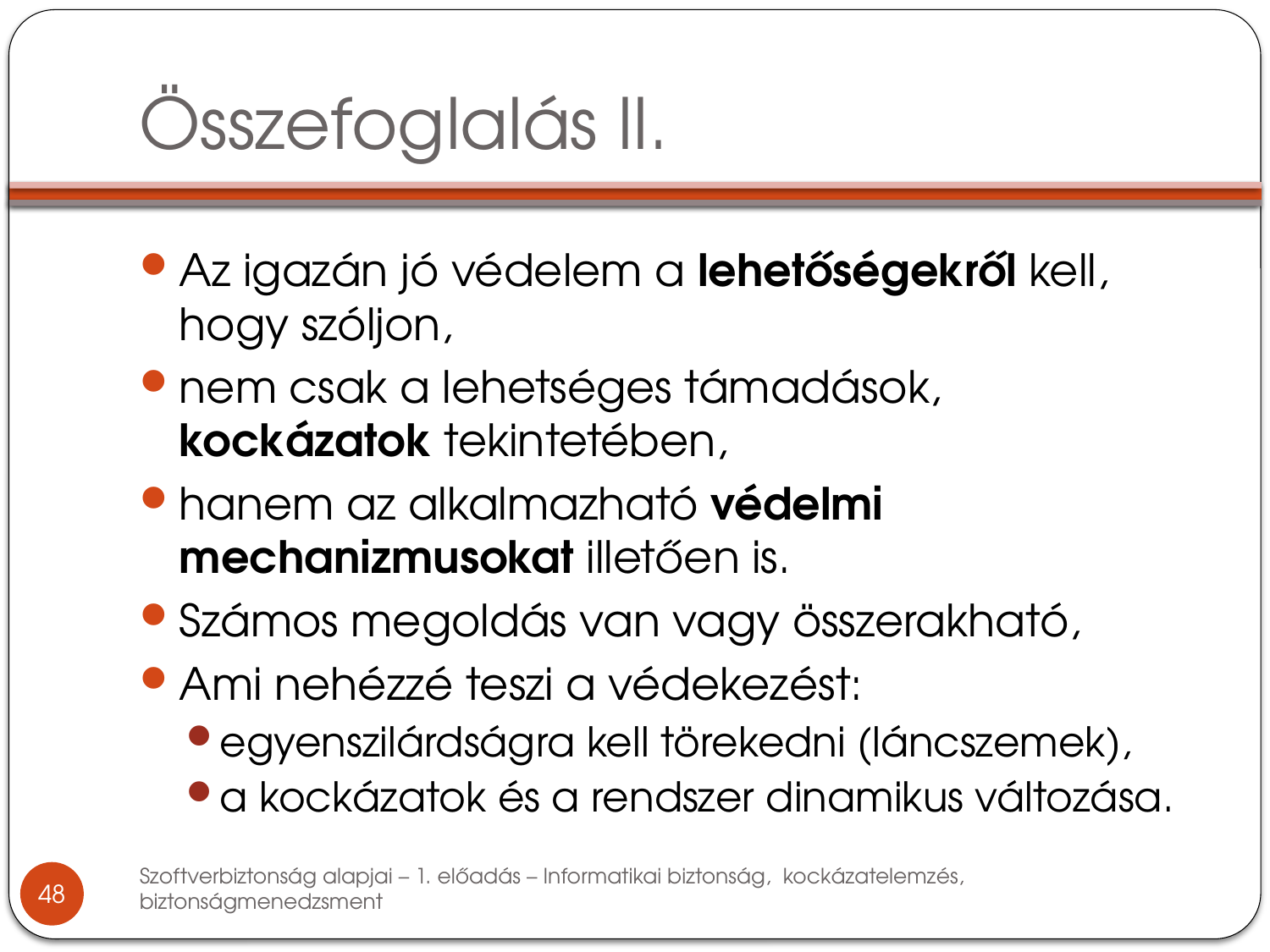

# Összefoglalás II.
Az igazán jó védelem a lehetőségekről kell, hogy szóljon,
nem csak a lehetséges támadások, kockázatok tekintetében,
hanem az alkalmazható védelmi mechanizmusokat illetően is.
Számos megoldás van vagy összerakható,
Ami nehézzé teszi a védekezést:
egyenszilárdságra kell törekedni (láncszemek),
a kockázatok és a rendszer dinamikus változása.

Szoftverbiztonság alapjai – 1. előadás – Informatikai biztonság,  kockázatelemzés, biztonságmenedzsment
48